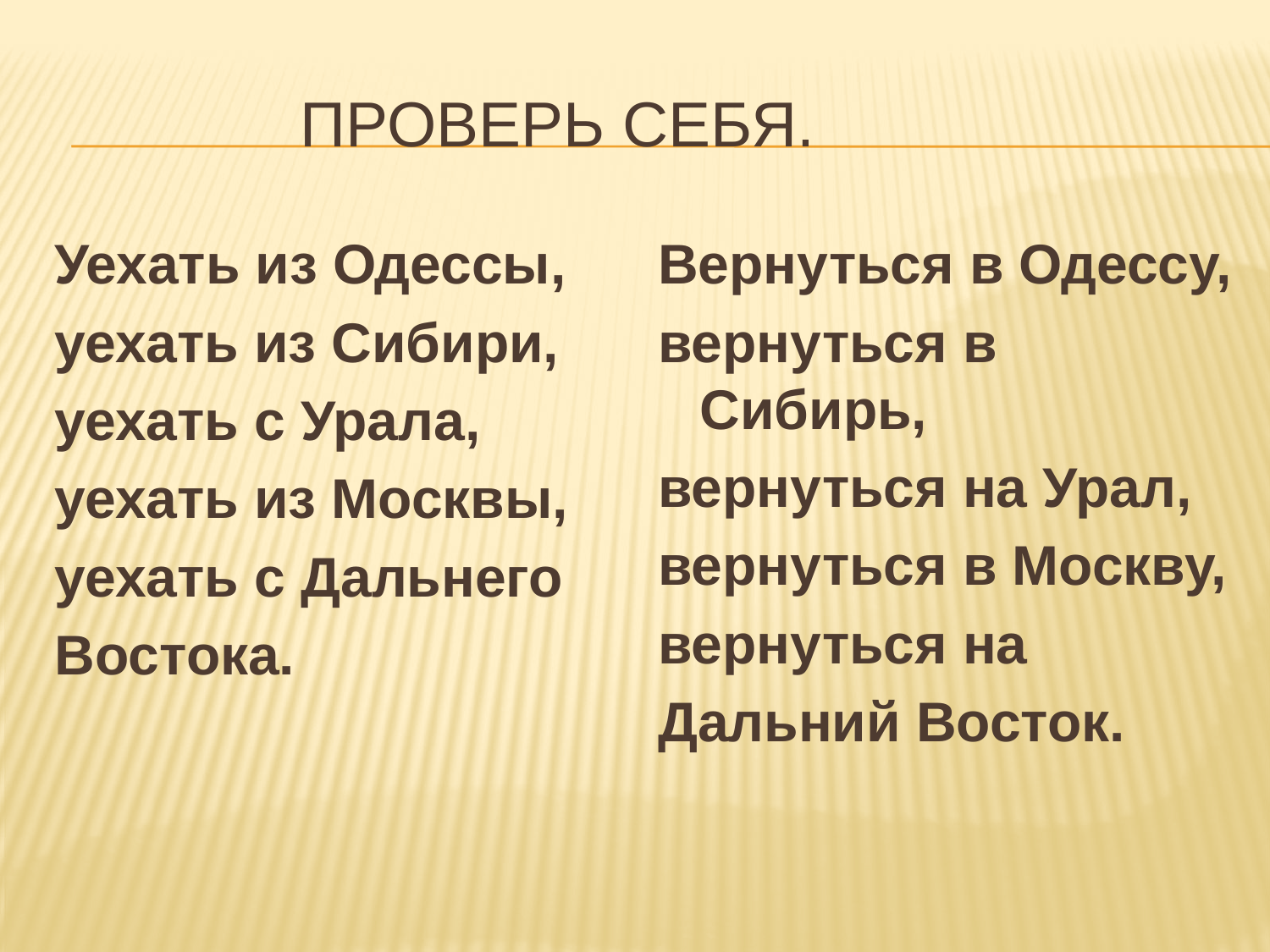

# ПРОВЕРЬ СЕБЯ.
Уехать из Одессы,
уехать из Сибири,
уехать с Урала,
уехать из Москвы,
уехать с Дальнего
Востока.
Вернуться в Одессу,
вернуться в Сибирь,
вернуться на Урал,
вернуться в Москву,
вернуться на
Дальний Восток.